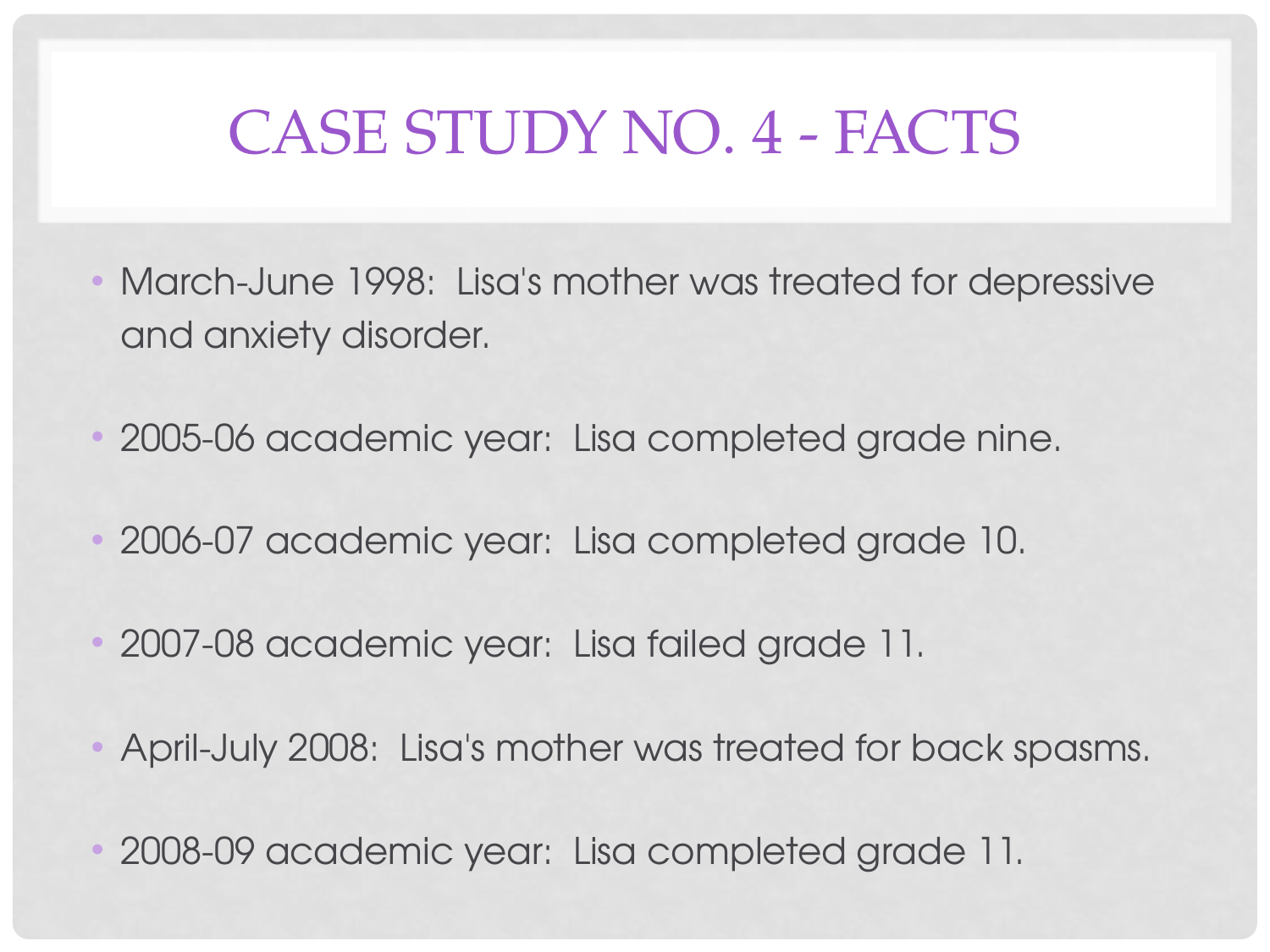

# Case study No. 4 - Facts
March-June 1998:  Lisa's mother was treated for depressive and anxiety disorder.

2005-06 academic year:  Lisa completed grade nine.

2006-07 academic year:  Lisa completed grade 10.

2007-08 academic year:  Lisa failed grade 11.

April-July 2008:  Lisa's mother was treated for back spasms.

2008-09 academic year:  Lisa completed grade 11.